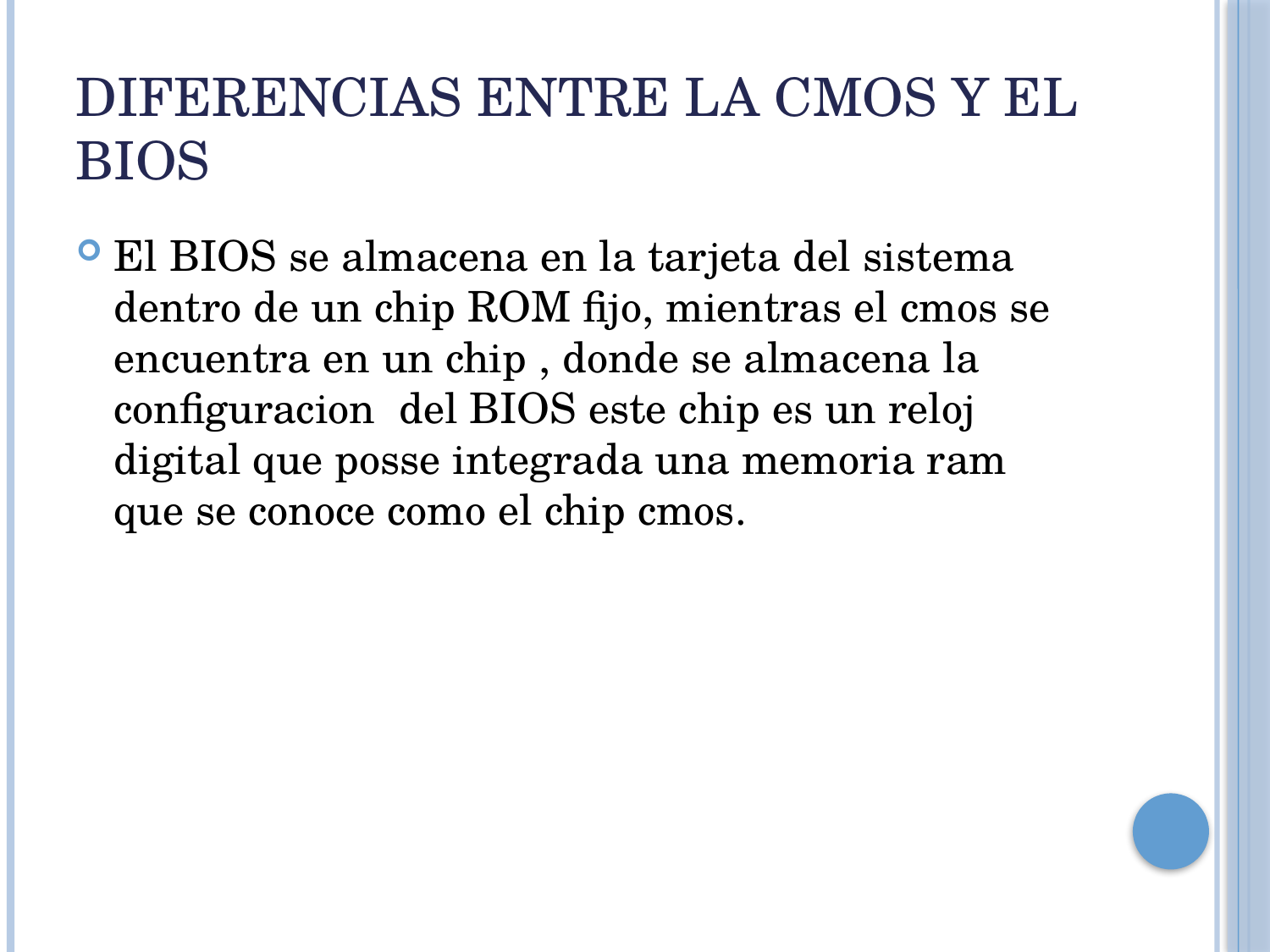

# Diferencias entre la cmos y el bios
El BIOS se almacena en la tarjeta del sistema dentro de un chip ROM fijo, mientras el cmos se encuentra en un chip , donde se almacena la configuracion  del BIOS este chip es un reloj digital que posse integrada una memoria ram que se conoce como el chip cmos.